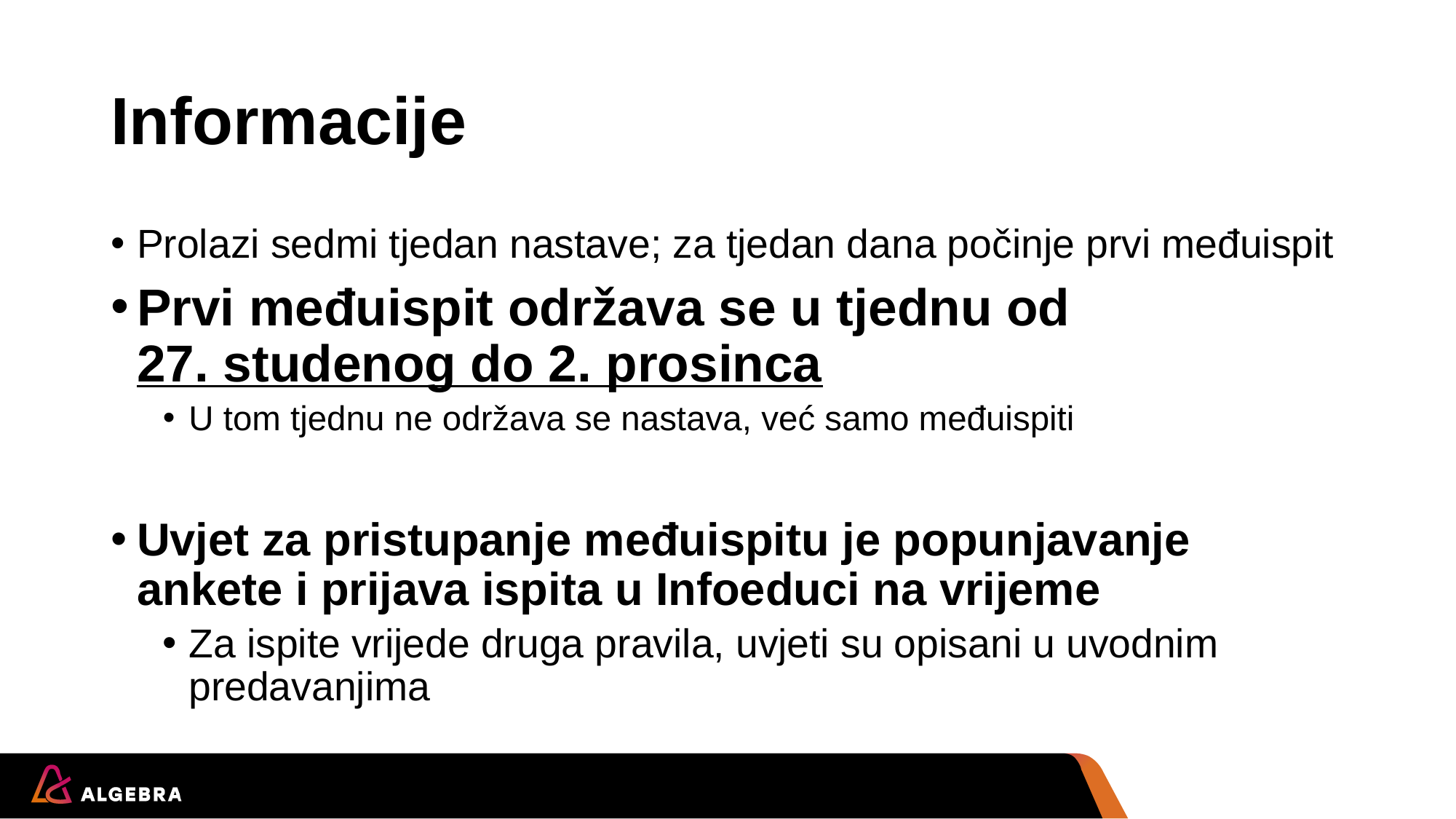

# Informacije
Prolazi sedmi tjedan nastave; za tjedan dana počinje prvi međuispit
Prvi međuispit održava se u tjednu od
27. studenog do 2. prosinca
U tom tjednu ne održava se nastava, već samo međuispiti

Uvjet za pristupanje međuispitu je popunjavanje ankete i prijava ispita u Infoeduci na vrijeme
Za ispite vrijede druga pravila, uvjeti su opisani u uvodnim predavanjima